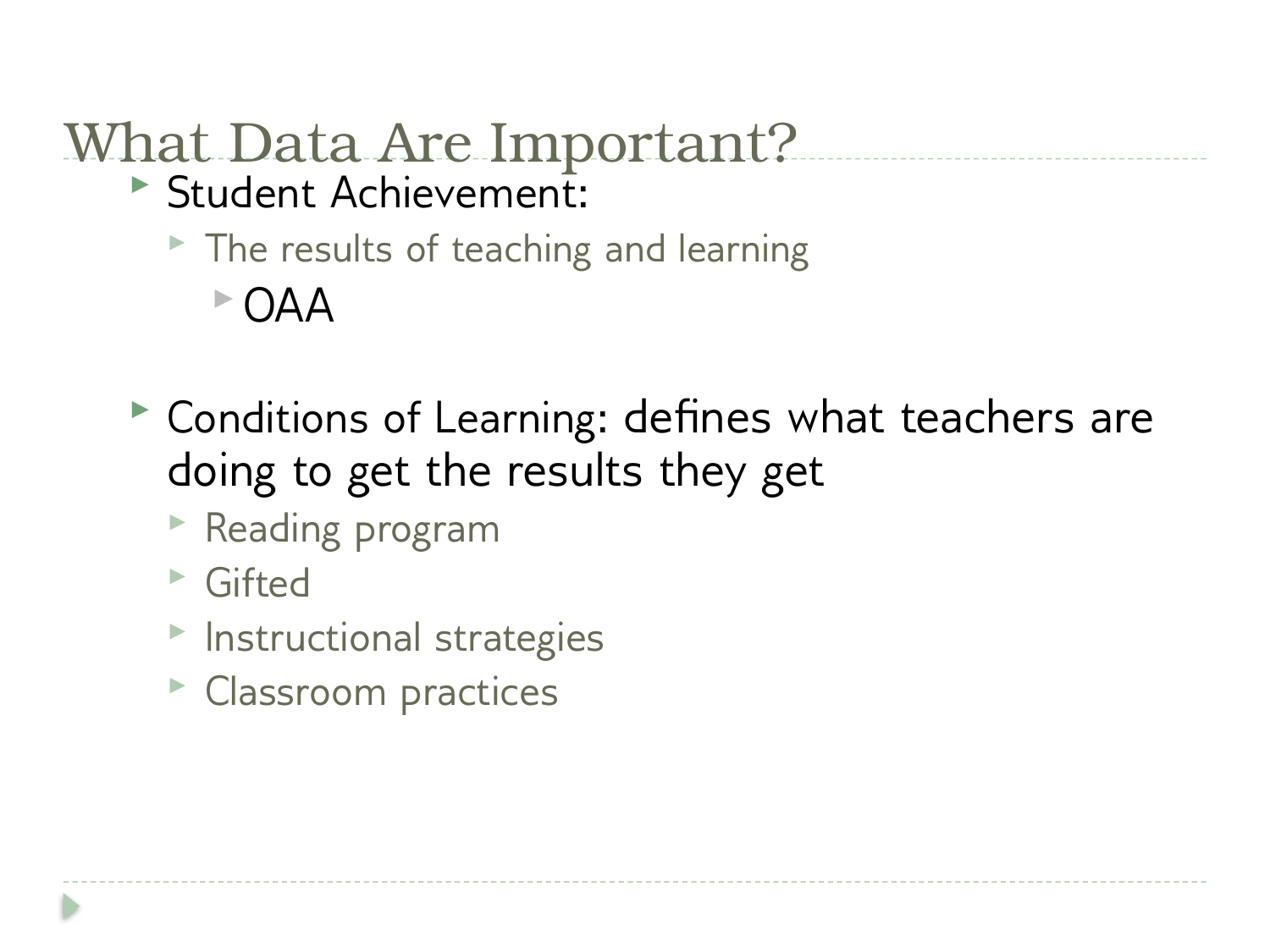

# What Data Are Important?
Student Achievement:
The results of teaching and learning
OAA

Conditions of Learning: defines what teachers are doing to get the results they get
Reading program
Gifted
Instructional strategies
Classroom practices